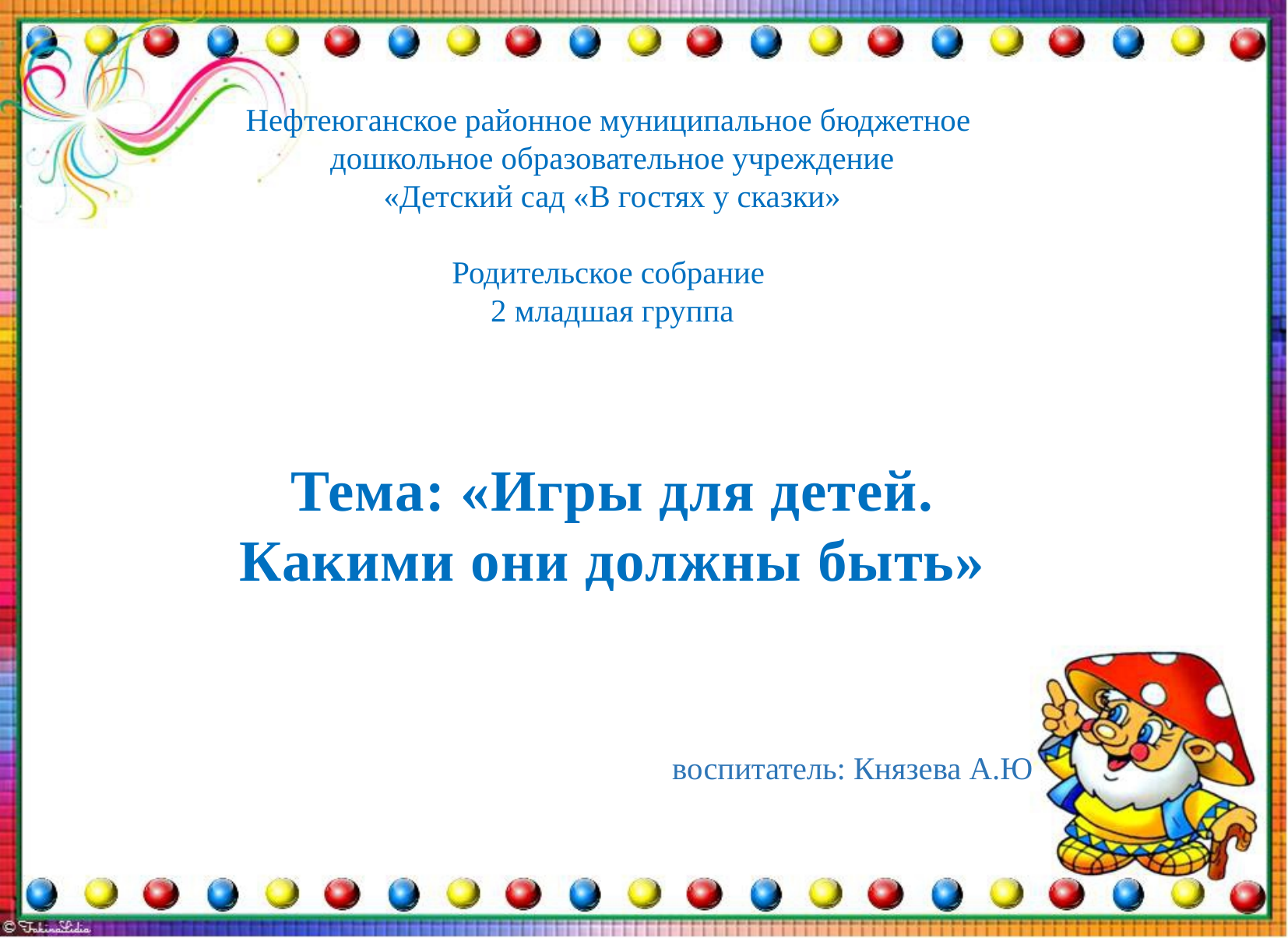

Нефтеюганское районное муниципальное бюджетное
дошкольное образовательное учреждение
«Детский сад «В гостях у сказки»

Родительское собрание
2 младшая группа

Тема: «Игры для детей.
Какими они должны быть»

                                                             воспитатель: Князева А.Ю